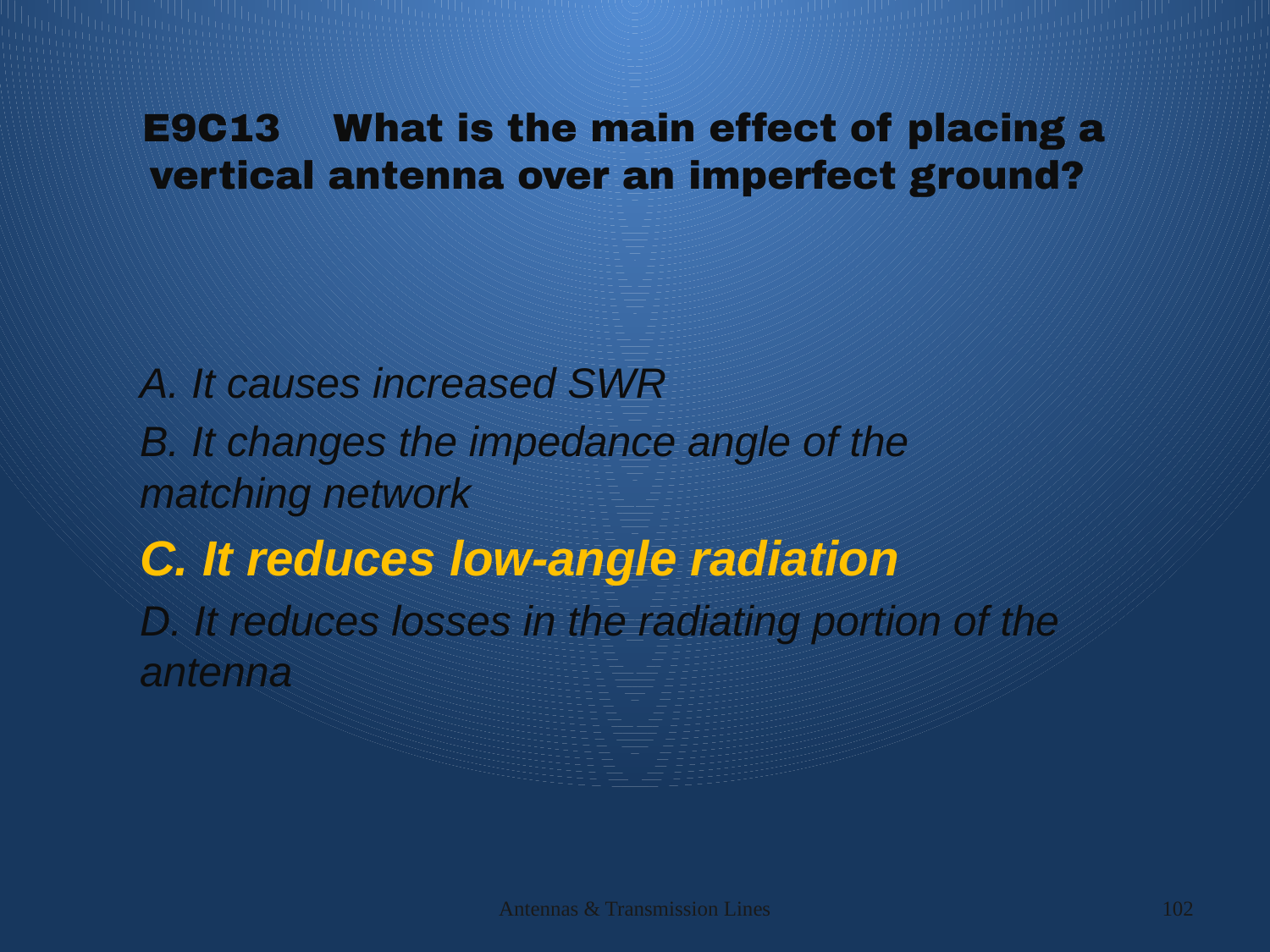

# E9C13    What is the main effect of placing a vertical antenna over an imperfect ground?
A. It causes increased SWR
B. It changes the impedance angle of the matching network
C. It reduces low-angle radiation
D. It reduces losses in the radiating portion of the antenna
Antennas & Transmission Lines
102